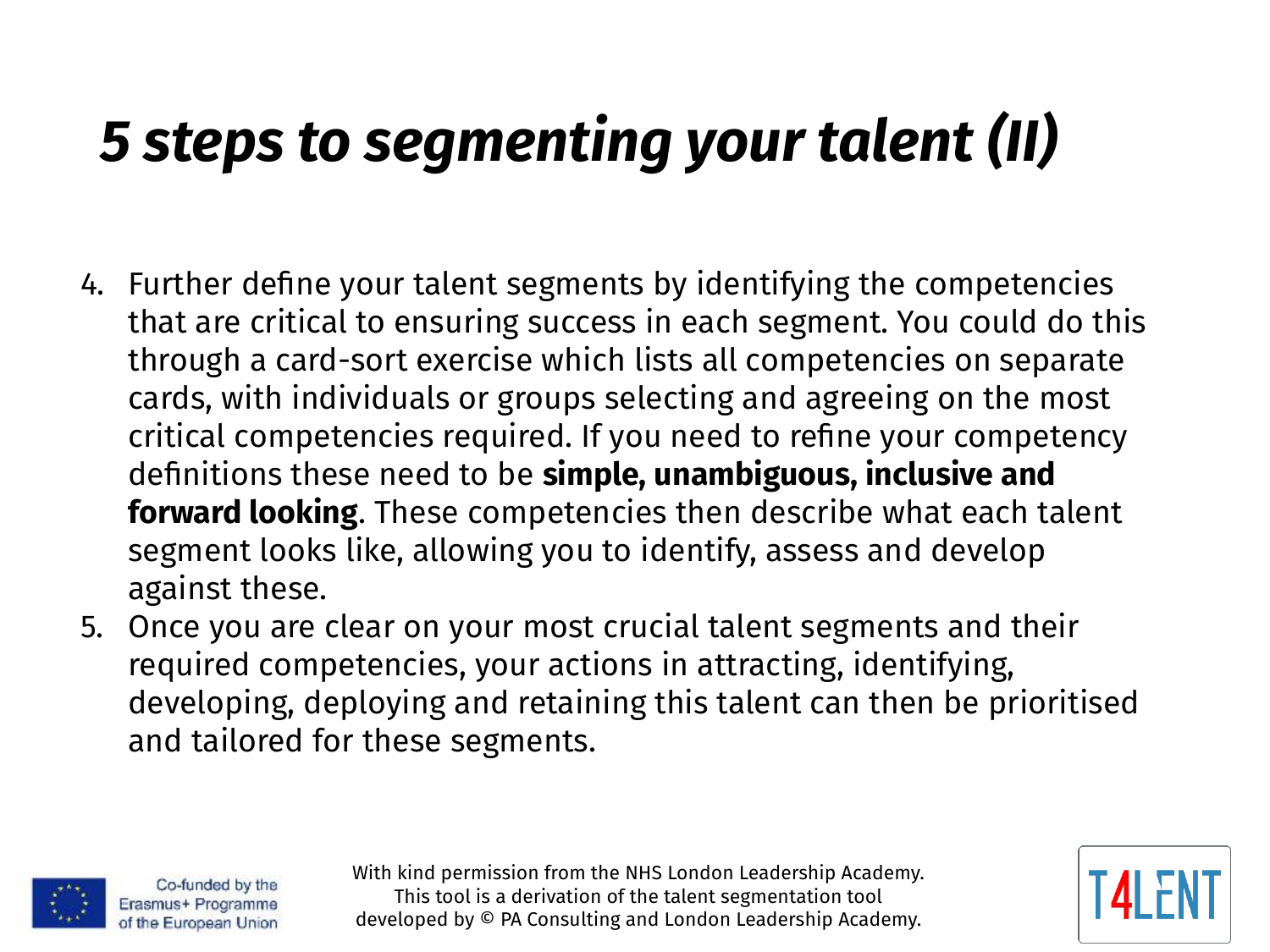

# 5 steps to segmenting your talent (II)
Further define your talent segments by identifying the competencies that are critical to ensuring success in each segment. You could do this through a card-sort exercise which lists all competencies on separate cards, with individuals or groups selecting and agreeing on the most critical competencies required. If you need to refine your competency definitions these need to be simple, unambiguous, inclusive and forward looking. These competencies then describe what each talent segment looks like, allowing you to identify, assess and develop against these.
Once you are clear on your most crucial talent segments and their required competencies, your actions in attracting, identifying, developing, deploying and retaining this talent can then be prioritised and tailored for these segments.

With kind permission from the NHS London Leadership Academy. This tool is a derivation of the talent segmentation tool developed by © PA Consulting and London Leadership Academy.